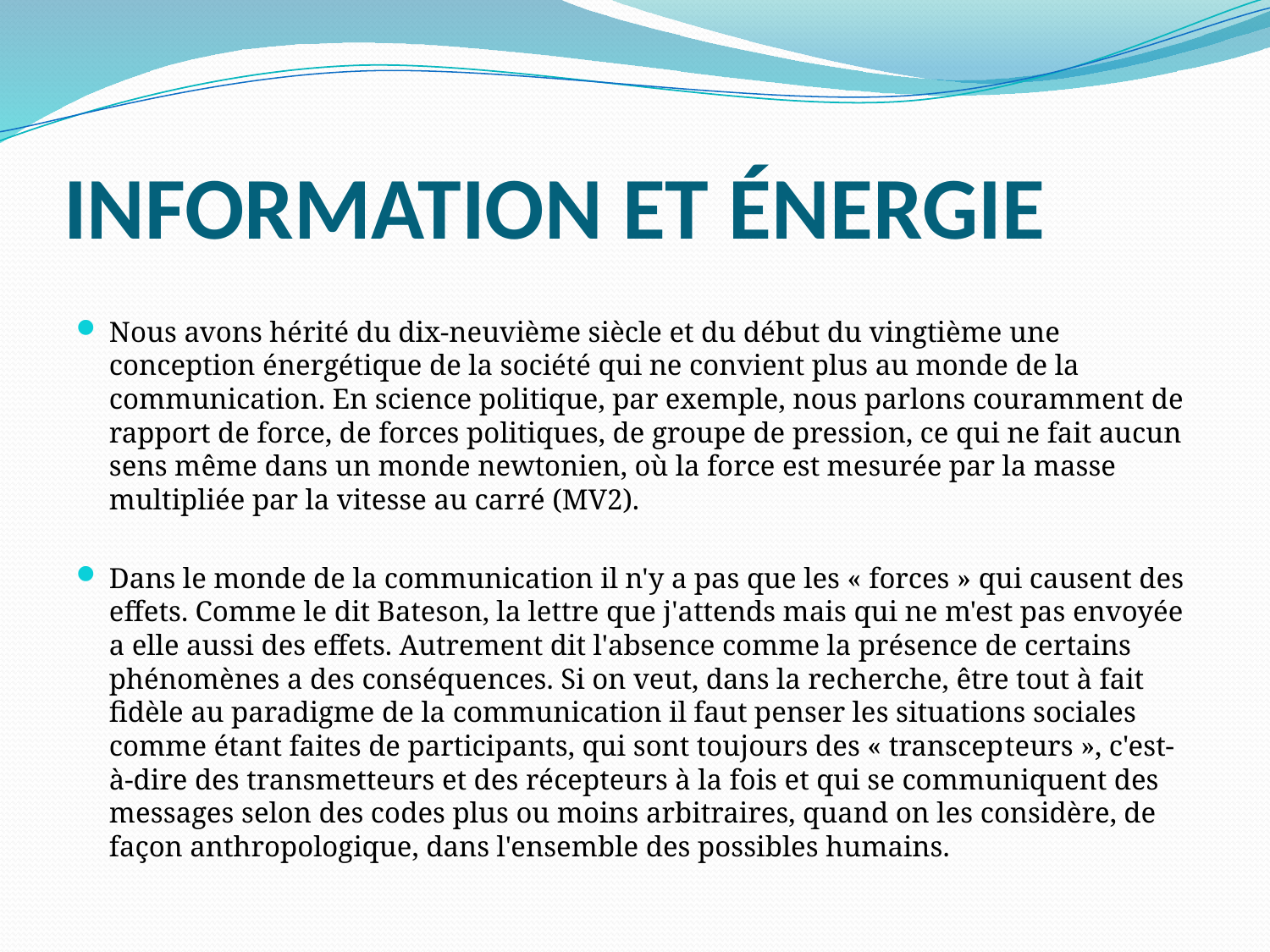

# INFORMATION ET ÉNERGIE

Nous avons hérité du dix-neuvième siècle et du début du vingtième une conception énergétique de la société qui ne convient plus au monde de la communication. En science politique, par exemple, nous parlons couramment de rapport de force, de forces politiques, de groupe de pression, ce qui ne fait aucun sens même dans un monde newtonien, où la force est mesurée par la masse multipliée par la vitesse au carré (MV2).

Dans le monde de la communication il n'y a pas que les « forces » qui causent des effets. Comme le dit Bateson, la lettre que j'attends mais qui ne m'est pas envoyée a elle aussi des effets. Autrement dit l'absence comme la présence de certains phénomènes a des conséquences. Si on veut, dans la recherche, être tout à fait fidèle au paradigme de la communication il faut penser les situations sociales comme étant faites de participants, qui sont toujours des « transcep­teurs », c'est-à-dire des transmetteurs et des récepteurs à la fois et qui se communiquent des messages selon des codes plus ou moins arbitraires, quand on les considère, de façon anthropologique, dans l'ensemble des possibles humains.